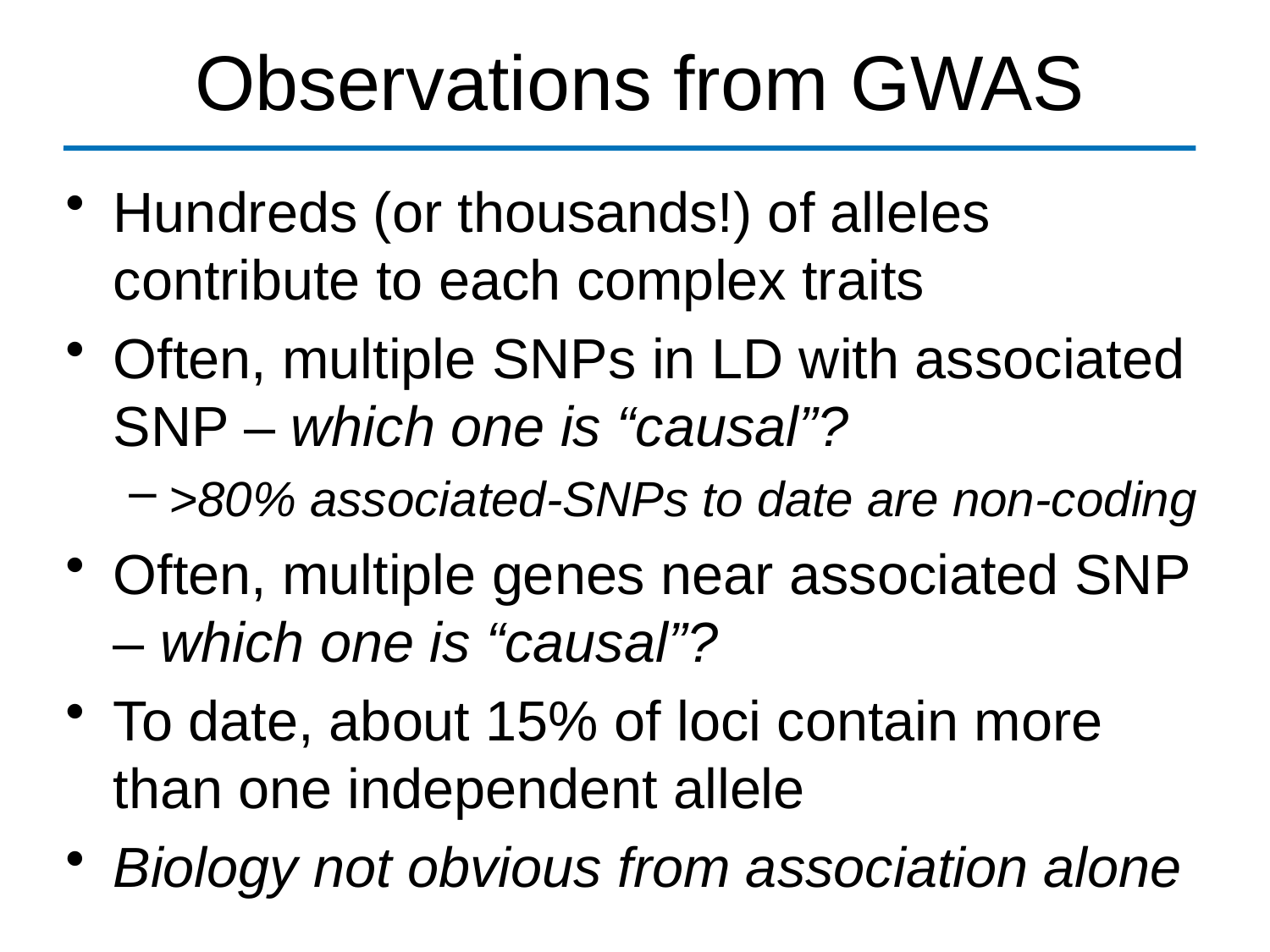

# Observations from GWAS

Hundreds (or thousands!) of alleles contribute to each complex traits
Often, multiple SNPs in LD with associated SNP – which one is “causal”?
>80% associated-SNPs to date are non-coding
Often, multiple genes near associated SNP – which one is “causal”?
To date, about 15% of loci contain more than one independent allele
Biology not obvious from association alone